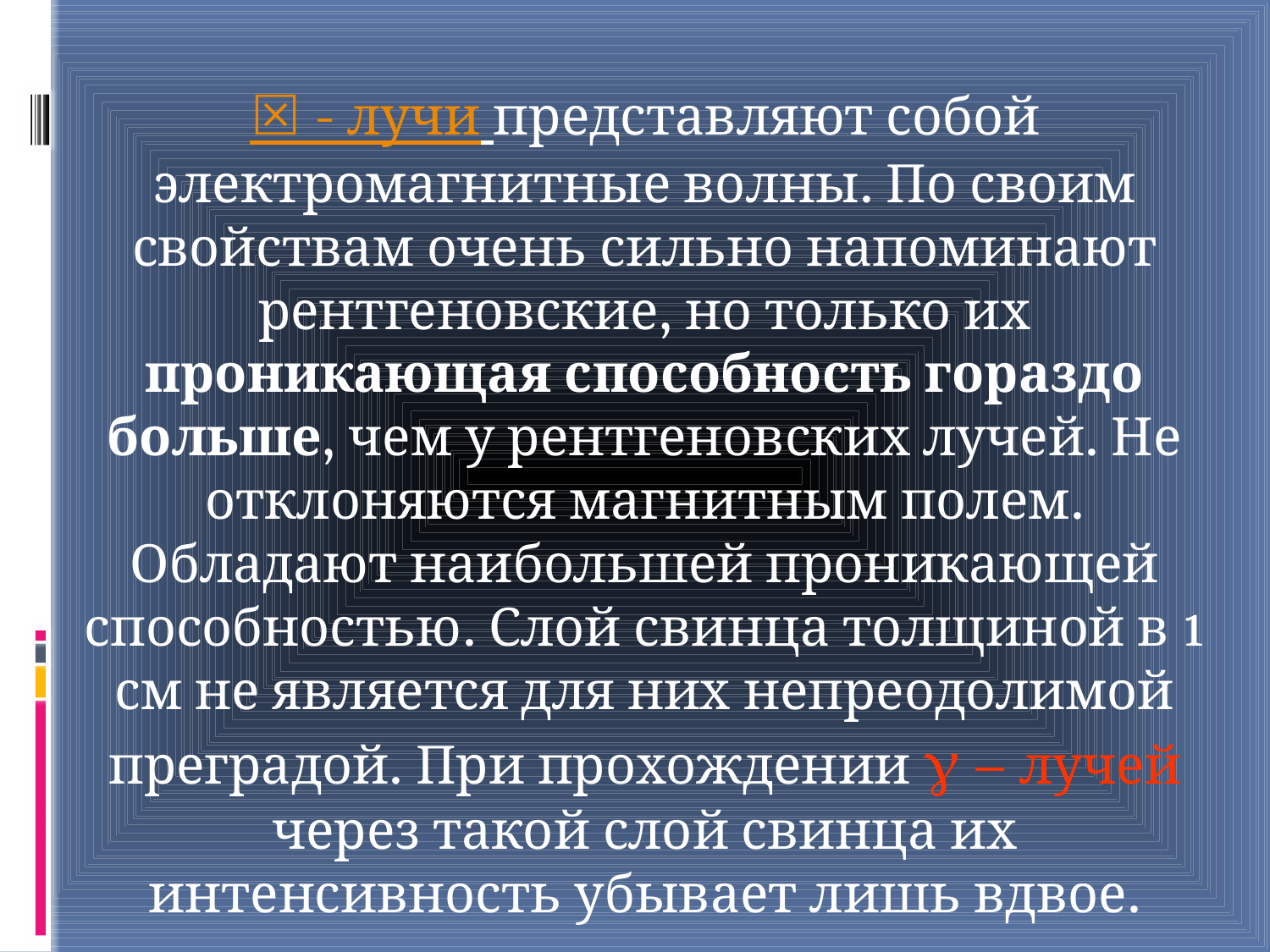

γ - лучи представляют собой электромагнитные волны. По своим свойствам очень сильно напоминают рентгеновские, но только их проникающая способность гораздо больше, чем у рентгеновских лучей. Не отклоняются магнитным полем. Обладают наибольшей проникающей способностью. Слой свинца толщиной в 1 см не является для них непреодолимой преградой. При прохождении γ – лучей через такой слой свинца их интенсивность убывает лишь вдвое.